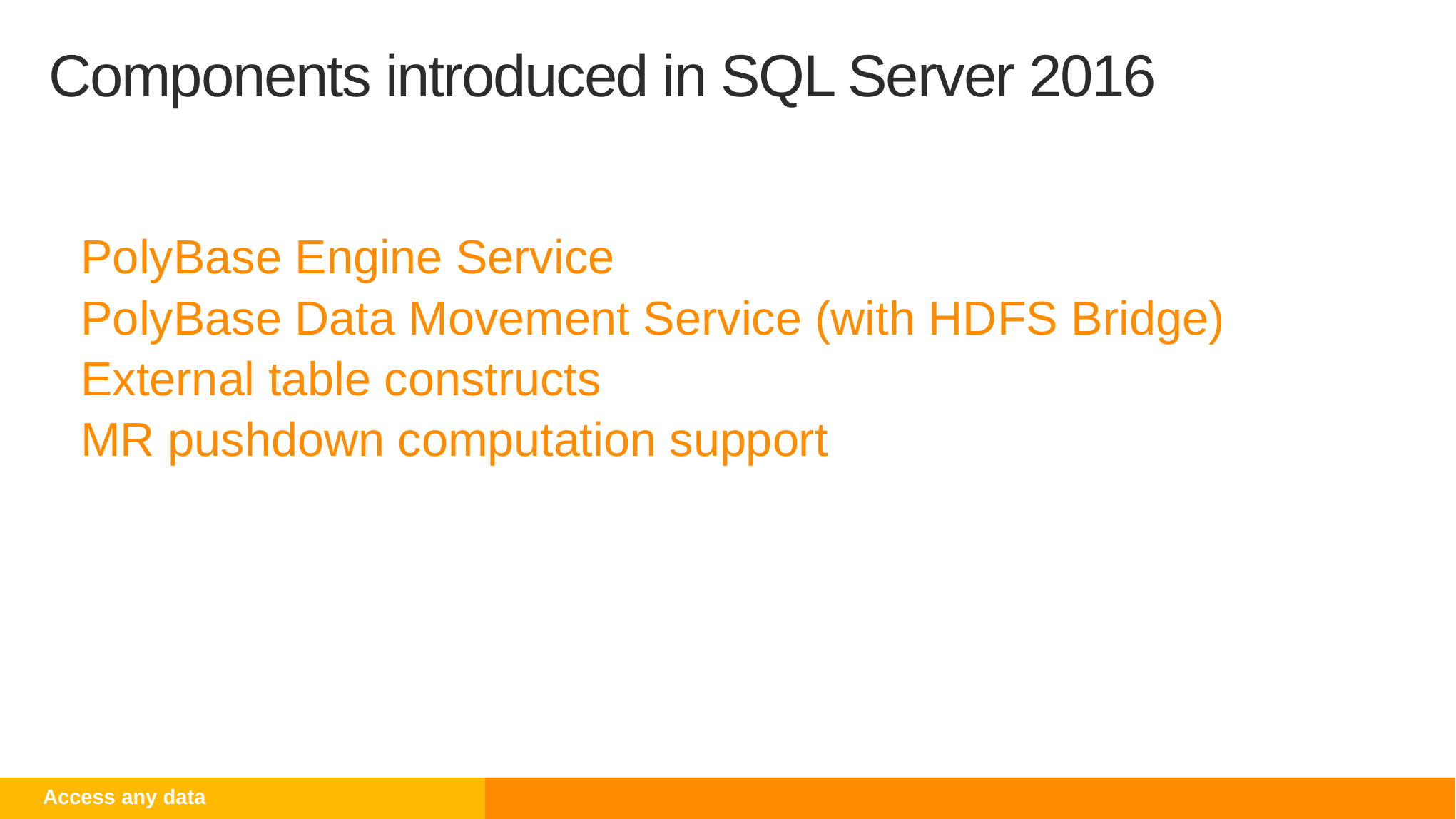

# Components introduced in SQL Server 2016

PolyBase Engine Service
PolyBase Data Movement Service (with HDFS Bridge)
External table constructs
MR pushdown computation support

Access any data